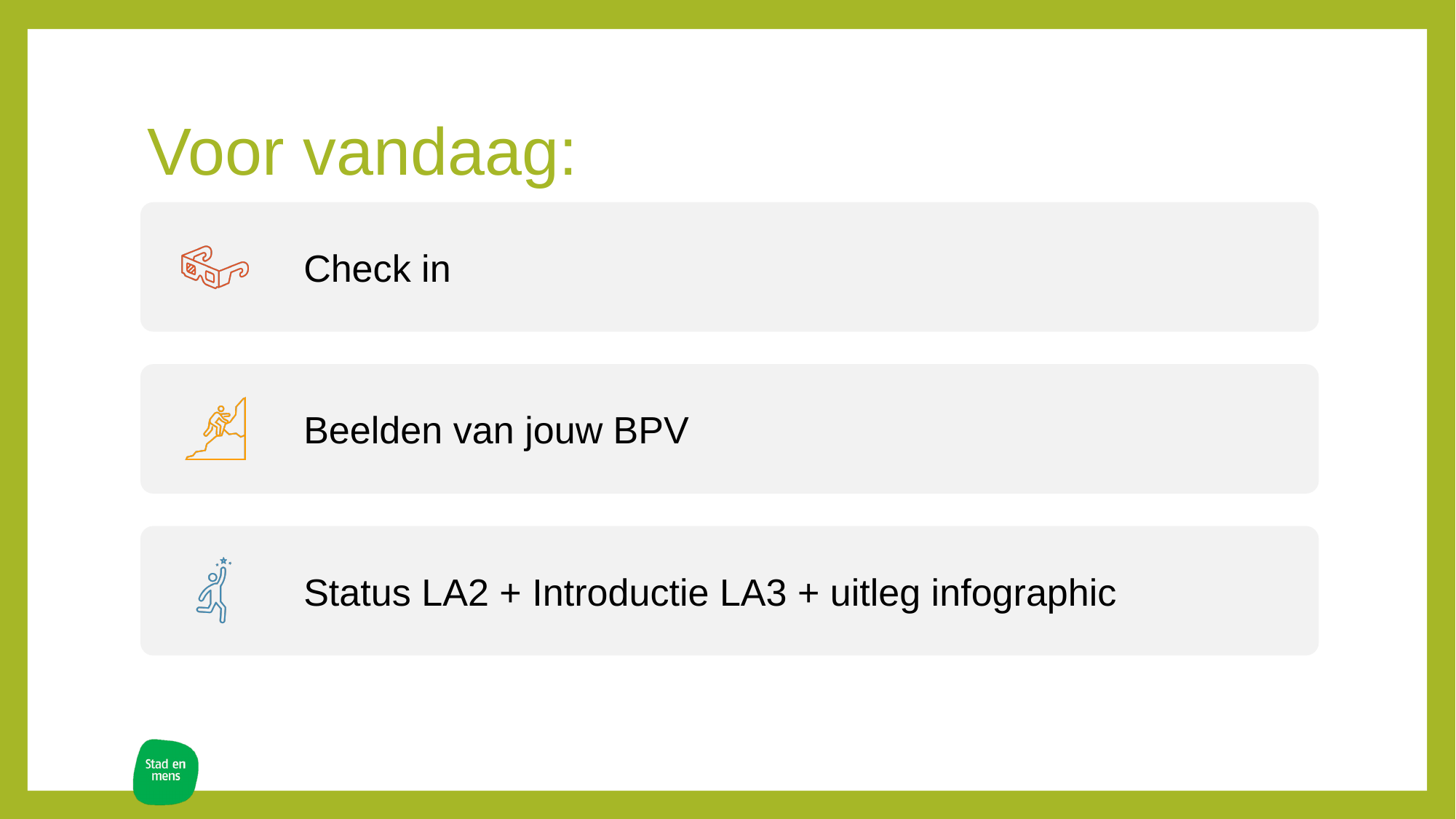

# Voor vandaag:
Check in
Beelden van jouw BPV
Status LA2 + Introductie LA3 + uitleg infographic